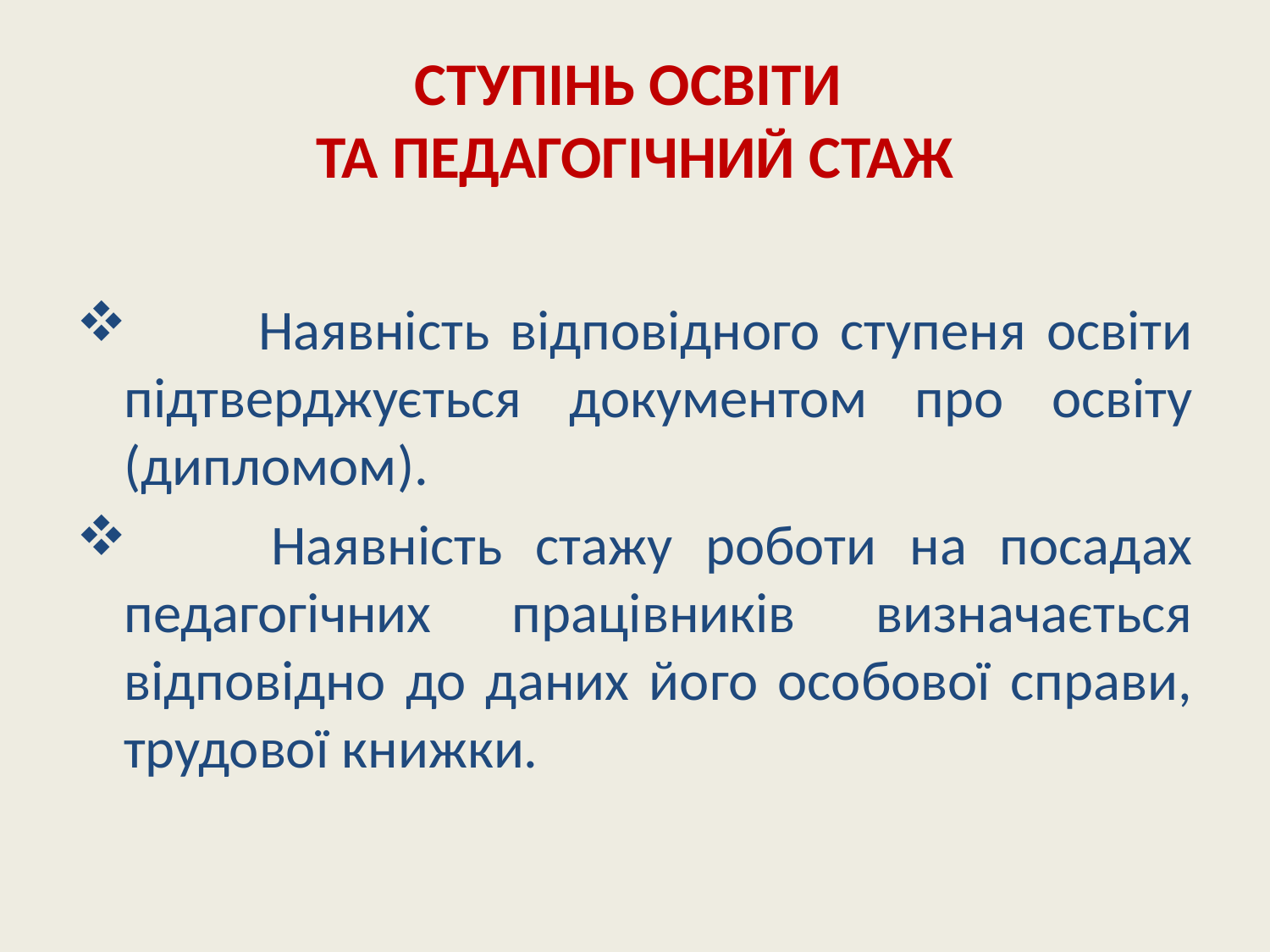

# СТУПІНЬ ОСВІТИ ТА ПЕДАГОГІЧНИЙ СТАЖ
 	Наявність відповідного ступеня освіти підтверджується документом про освіту (дипломом).
 	Наявність стажу роботи на посадах педагогічних працівників визначається відповідно до даних його особової справи, трудової книжки.